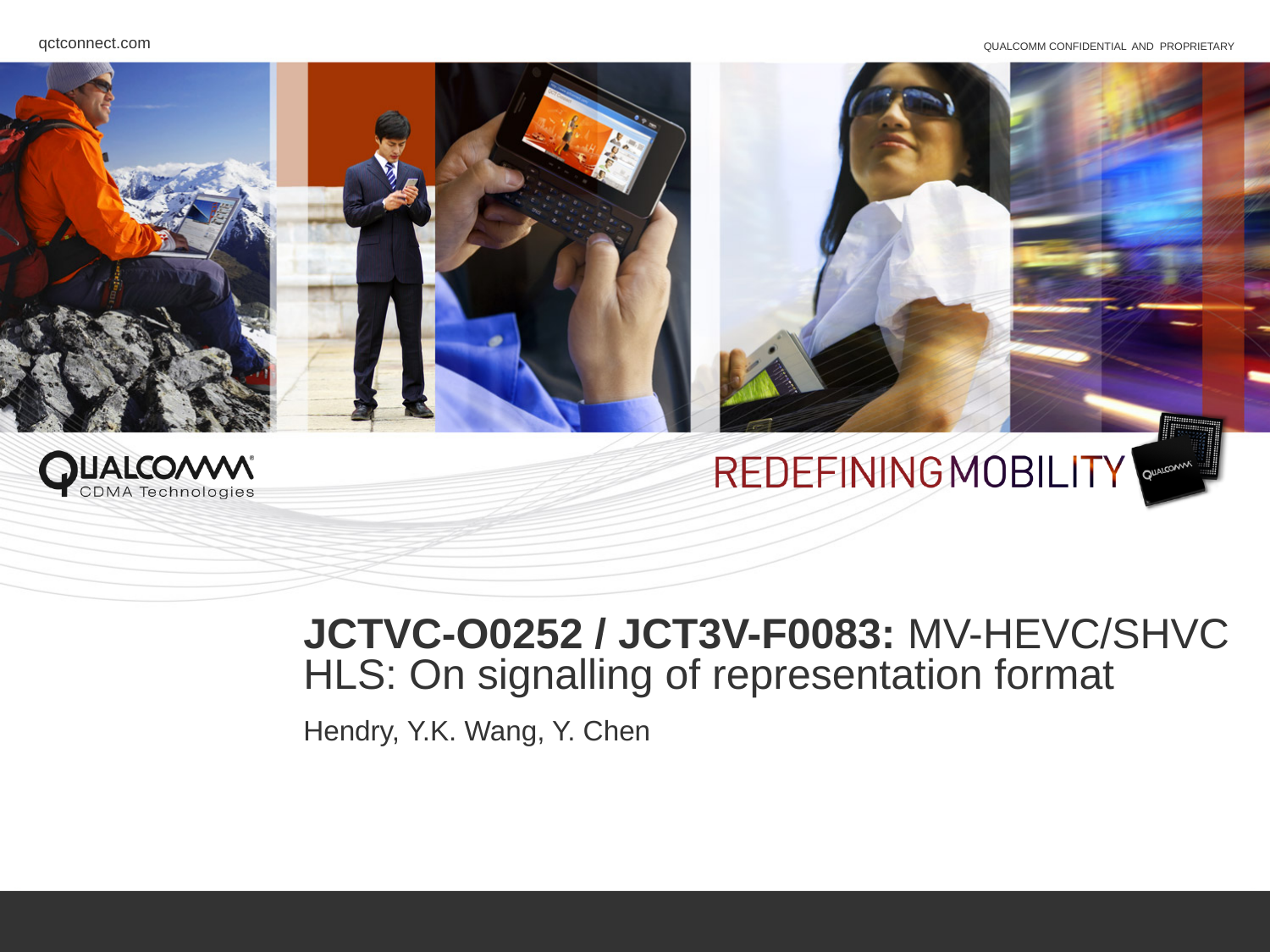

# JCTVC-O0252 / JCT3V-F0083: MV-HEVC/SHVC HLS: On signalling of representation format
Hendry, Y.K. Wang, Y. Chen